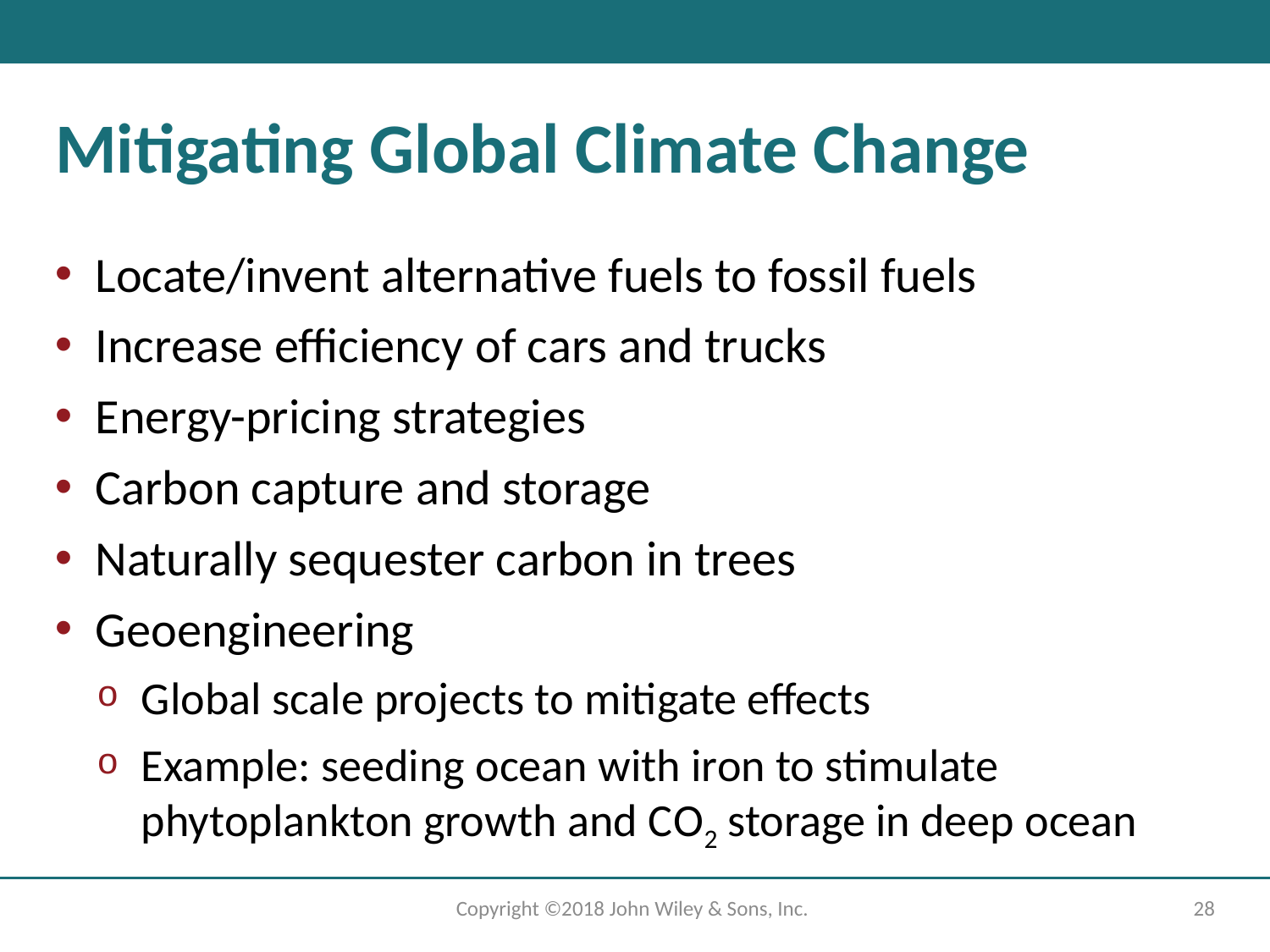

# Mitigating Global Climate Change
Locate/invent alternative fuels to fossil fuels
Increase efficiency of cars and trucks
Energy-pricing strategies
Carbon capture and storage
Naturally sequester carbon in trees
Geoengineering
Global scale projects to mitigate effects
Example: seeding ocean with iron to stimulate phytoplankton growth and C O2 storage in deep ocean
Copyright ©2018 John Wiley & Sons, Inc.
28